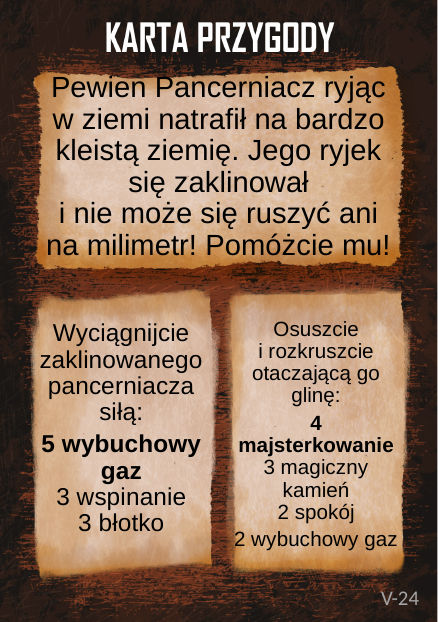

# Pewien Pancerniacz ryjąc w ziemi natrafił na bardzo kleistą ziemię. Jego ryjek się zaklinował i nie może się ruszyć ani na milimetr! Pomóżcie mu!
Osuszcie
i rozkruszcie otaczającą go glinę:
4 majsterkowanie
3 magiczny kamień
2 spokój
2 wybuchowy gaz
Wyciągnijcie zaklinowanego pancerniacza siłą:
5 wybuchowy gaz
3 wspinanie
3 błotko
V-24